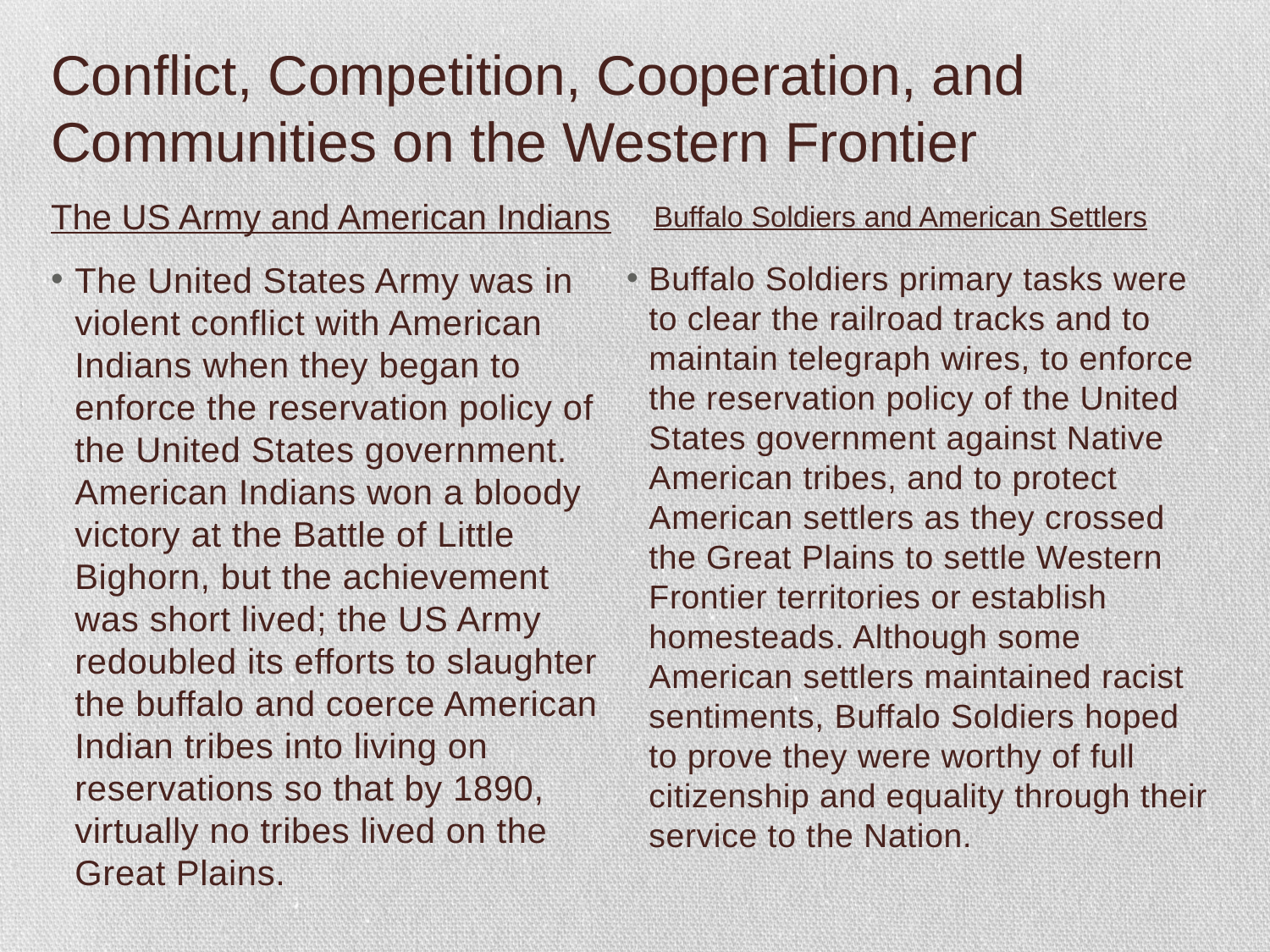

# Conflict, Competition, Cooperation, and Communities on the Western Frontier
The US Army and American Indians
Buffalo Soldiers and American Settlers
The United States Army was in violent conflict with American Indians when they began to enforce the reservation policy of the United States government.  American Indians won a bloody victory at the Battle of Little Bighorn, but the achievement was short lived; the US Army redoubled its efforts to slaughter the buffalo and coerce American Indian tribes into living on reservations so that by 1890, virtually no tribes lived on the Great Plains.
Buffalo Soldiers primary tasks were to clear the railroad tracks and to maintain telegraph wires, to enforce the reservation policy of the United States government against Native American tribes, and to protect American settlers as they crossed the Great Plains to settle Western Frontier territories or establish homesteads. Although some American settlers maintained racist sentiments, Buffalo Soldiers hoped to prove they were worthy of full citizenship and equality through their service to the Nation.